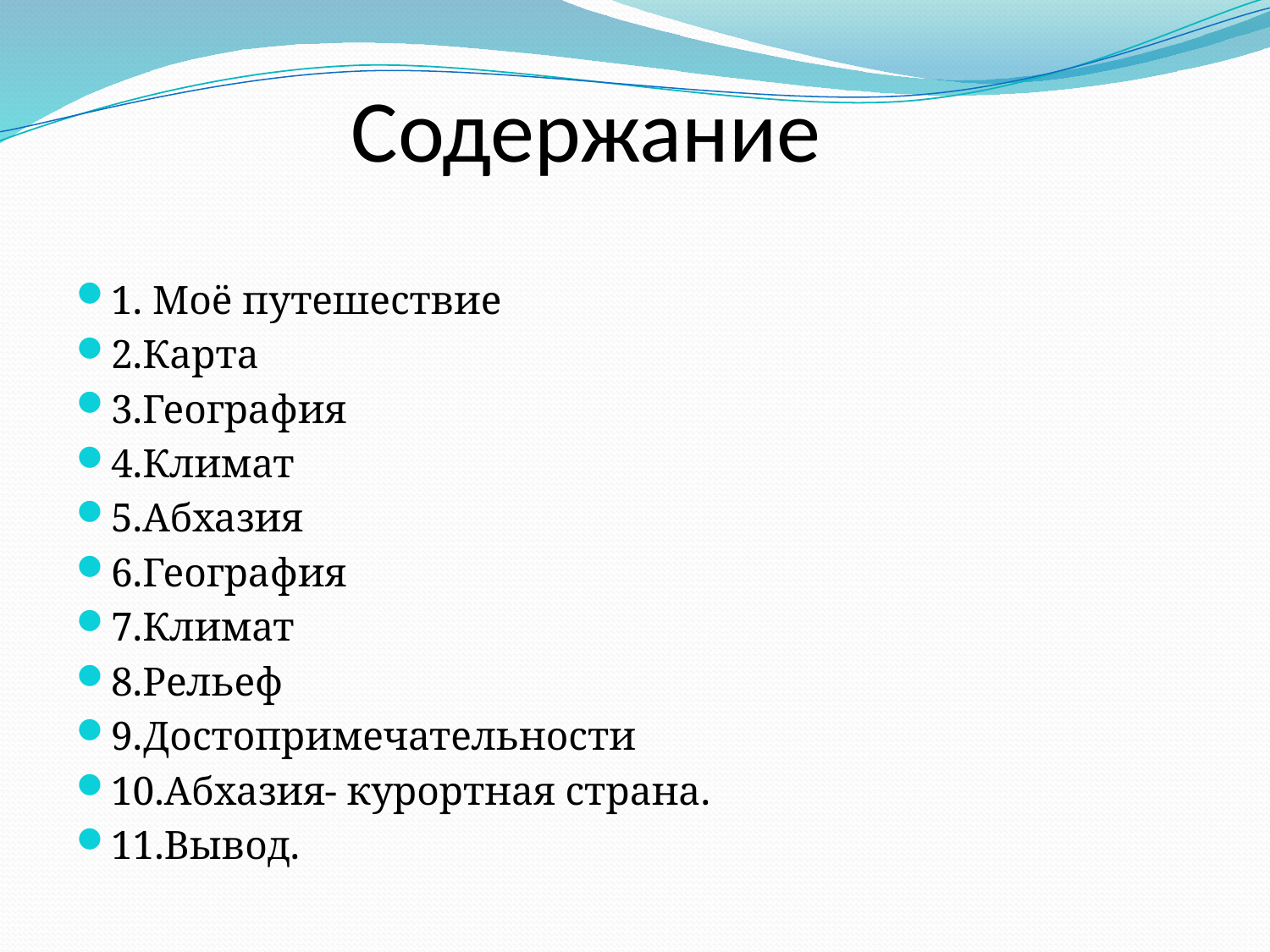

# Содержание
1. Моё путешествие
2.Карта
3.География
4.Климат
5.Абхазия
6.География
7.Климат
8.Рельеф
9.Достопримечательности
10.Абхазия- курортная страна.
11.Вывод.